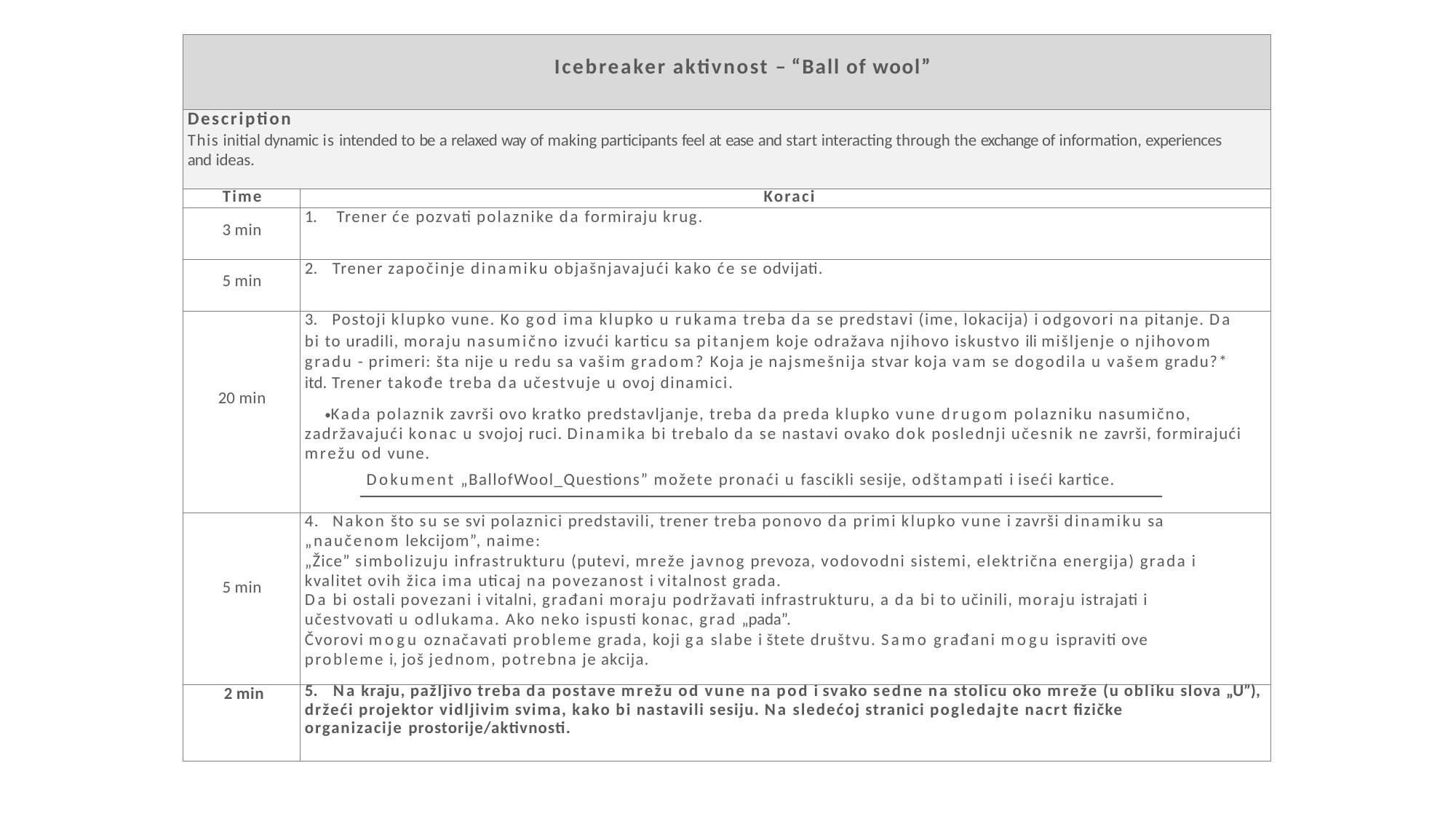

| Icebreaker aktivnost – “Ball of wool” |  |
| --- | --- |
| Description This initial dynamic is intended to be a relaxed way of making participants feel at ease and start interacting through the exchange of information, experiences and ideas. |  |
| Time | Koraci |
| 3 min | 1. Trener će pozvati polaznike da formiraju krug. |
| 5 min | 2. Trener započinje dinamiku objašnjavajući kako će se odvijati. |
| 20 min | Postoji klupko vune. Ko god ima klupko u rukama treba da se predstavi (ime, lokacija) i odgovori na pitanje. Da bi to uradili, moraju nasumično izvući karticu sa pitanjem koje odražava njihovo iskustvo ili mišljenje o njihovom gradu - primeri: šta nije u redu sa vašim gradom? Koja je najsmešnija stvar koja vam se dogodila u vašem gradu?\* itd. Trener takođe treba da učestvuje u ovoj dinamici. Kada polaznik završi ovo kratko predstavljanje, treba da preda klupko vune drugom polazniku nasumično, zadržavajući konac u svojoj ruci. Dinamika bi trebalo da se nastavi ovako dok poslednji učesnik ne završi, formirajući mrežu od vune. Dokument „BallofWool\_Questions” možete pronaći u fascikli sesije, odštampati i iseći kartice. |
| 5 min | 4. Nakon što su se svi polaznici predstavili, trener treba ponovo da primi klupko vune i završi dinamiku sa „naučenom lekcijom”, naime: „Žice” simbolizuju infrastrukturu (putevi, mreže javnog prevoza, vodovodni sistemi, električna energija) grada i kvalitet ovih žica ima uticaj na povezanost i vitalnost grada. Da bi ostali povezani i vitalni, građani moraju podržavati infrastrukturu, a da bi to učinili, moraju istrajati i učestvovati u odlukama. Ako neko ispusti konac, grad „pada”. Čvorovi mogu označavati probleme grada, koji ga slabe i štete društvu. Samo građani mogu ispraviti ove probleme i, još jednom, potrebna je akcija. |
| 2 min | 5. Na kraju, pažljivo treba da postave mrežu od vune na pod i svako sedne na stolicu oko mreže (u obliku slova „U”), držeći projektor vidljivim svima, kako bi nastavili sesiju. Na sledećoj stranici pogledajte nacrt fizičke organizacije prostorije/aktivnosti. |